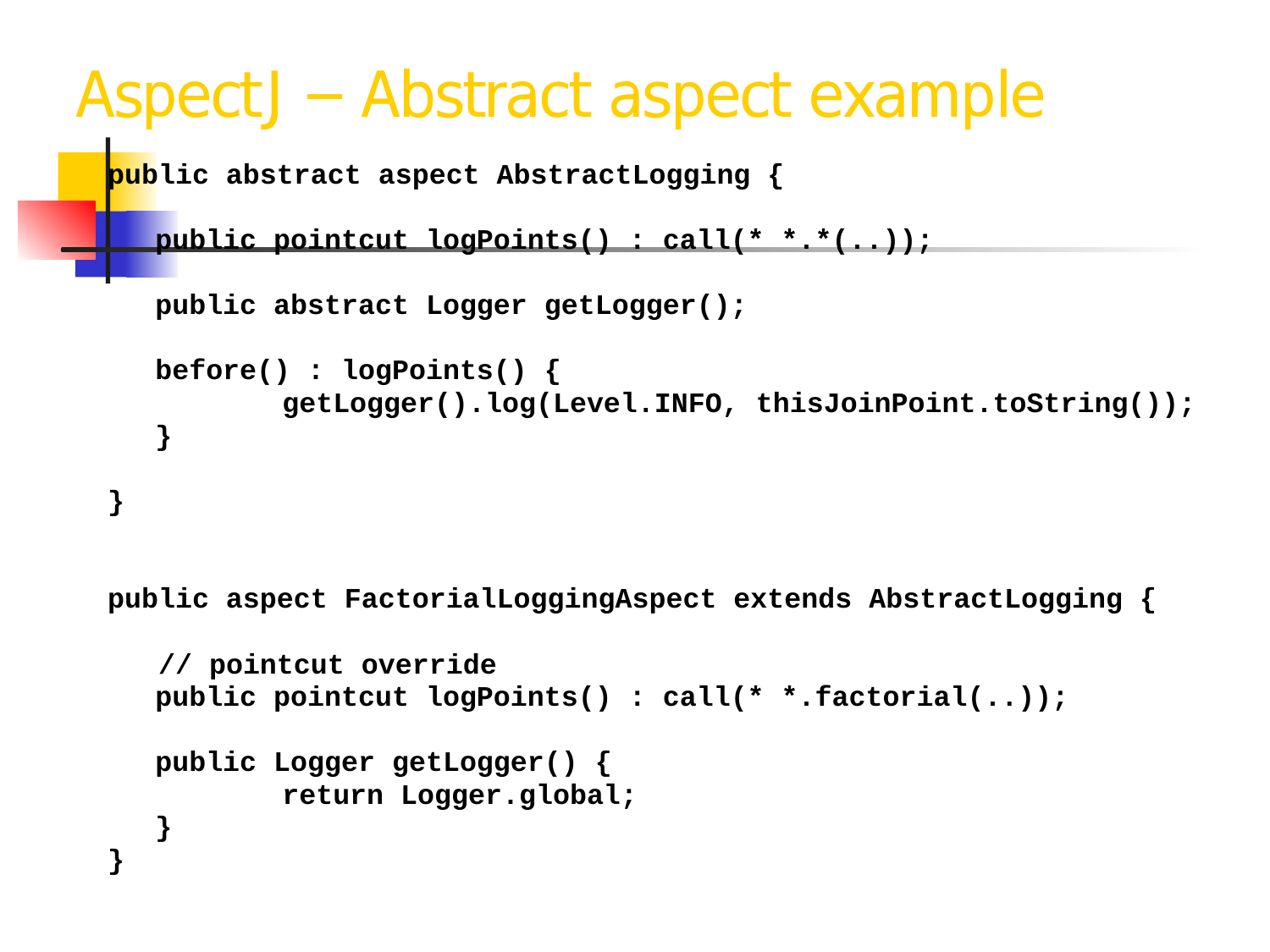

# AspectJ – Abstract aspect example
public abstract aspect AbstractLogging {

	public pointcut logPoints() : call(* *.*(..));

	public abstract Logger getLogger();

	before() : logPoints() {
		getLogger().log(Level.INFO, thisJoinPoint.toString());
	}

}

public aspect FactorialLoggingAspect extends AbstractLogging {

   // pointcut override
	public pointcut logPoints() : call(* *.factorial(..));

	public Logger getLogger() {
		return Logger.global;
	}
}